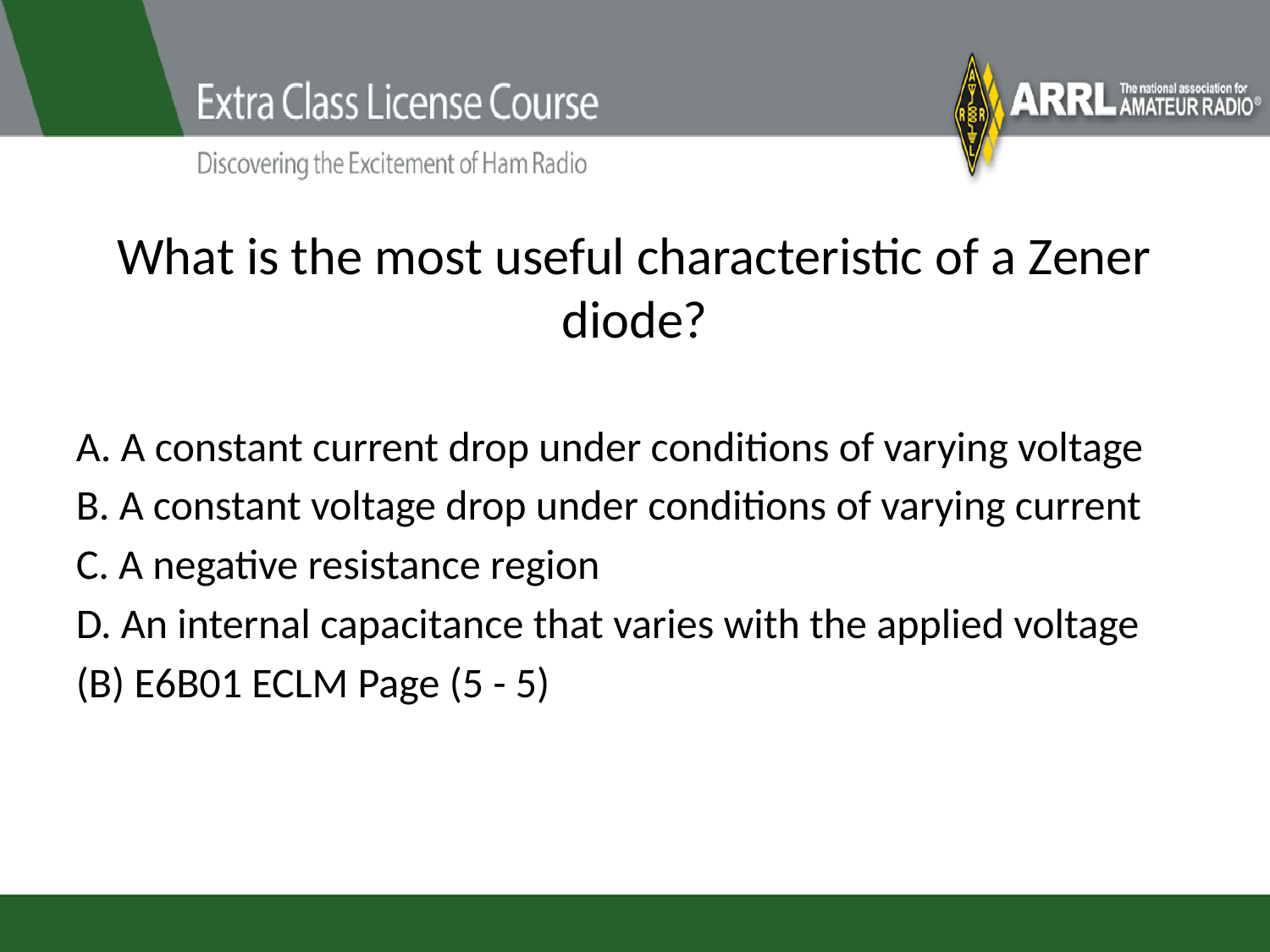

# What is the most useful characteristic of a Zener diode?
A. A constant current drop under conditions of varying voltage
B. A constant voltage drop under conditions of varying current
C. A negative resistance region
D. An internal capacitance that varies with the applied voltage
(B) E6B01 ECLM Page (5 - 5)